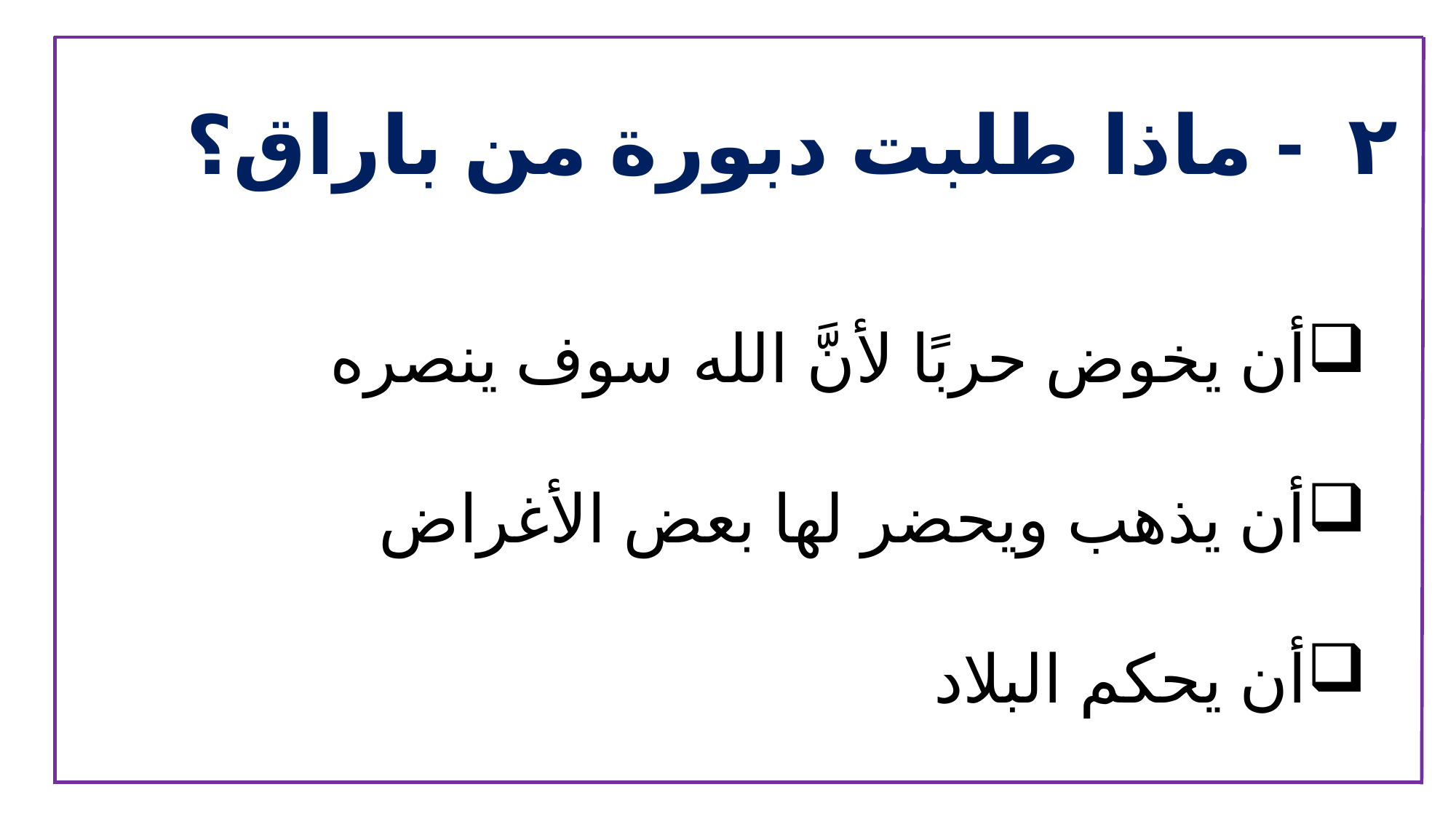

٢  - ماذا طلبت دبورة من باراق؟
أن يخوض حربًا لأنَّ الله سوف ينصره
أن يذهب ويحضر لها بعض الأغراض
أن يحكم البلاد